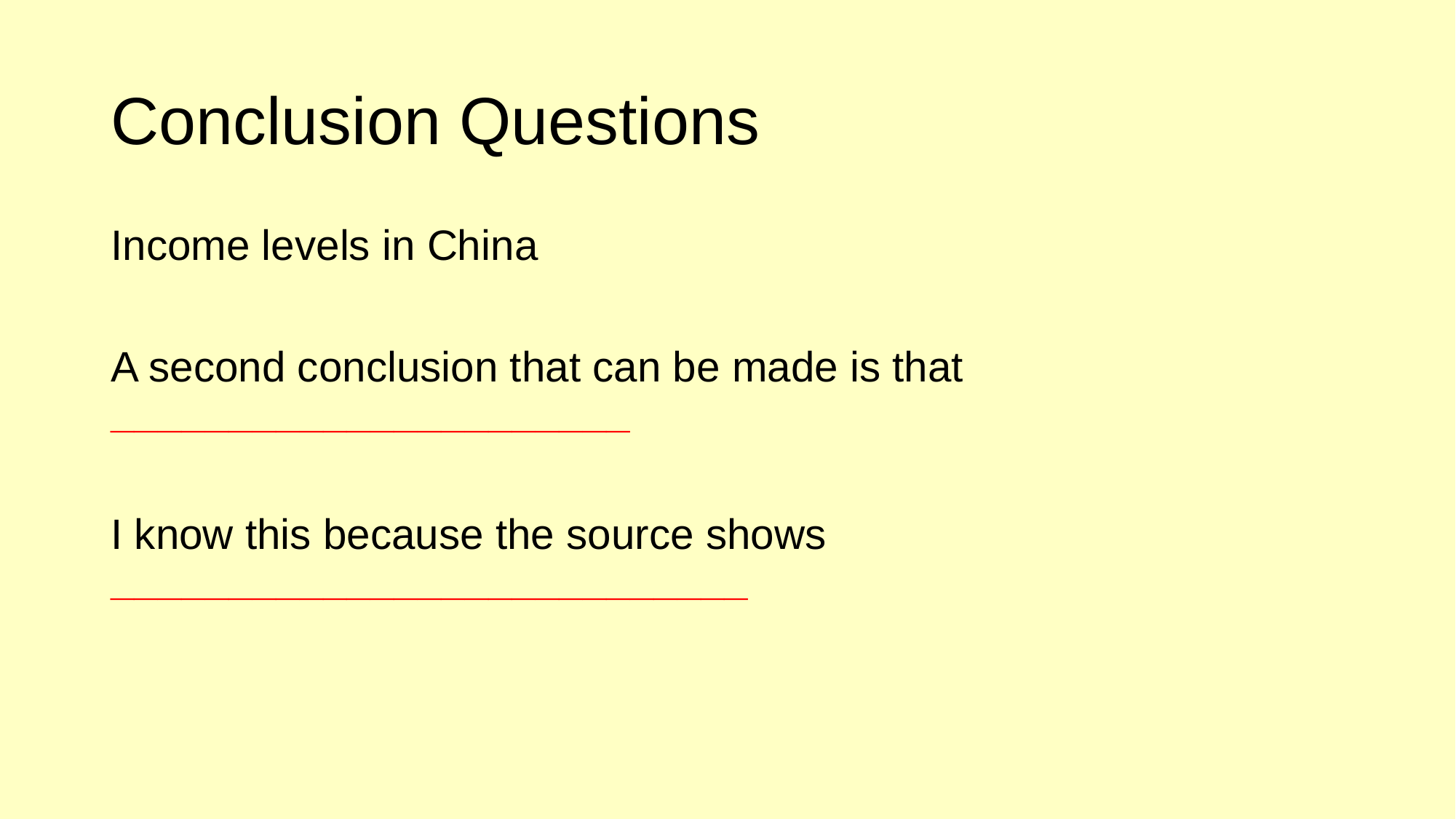

# Conclusion Questions
Income levels in China

A second conclusion that can be made is that ______________________

I know this because the source shows ___________________________